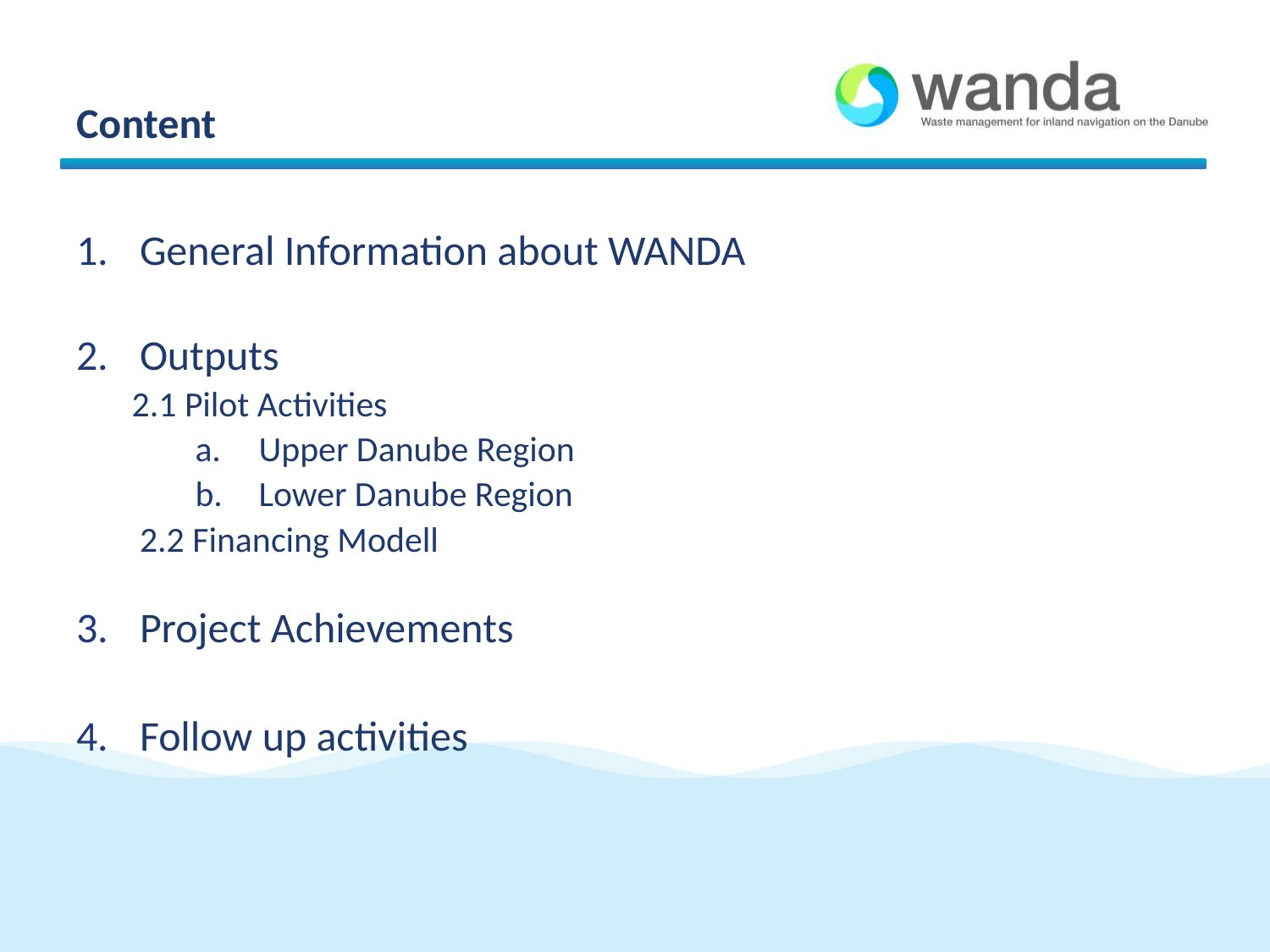

# Content
General Information about WANDA
Outputs
2.1 Pilot Activities
Upper Danube Region
Lower Danube Region
2.2 Financing Modell
Project Achievements

Follow up activities